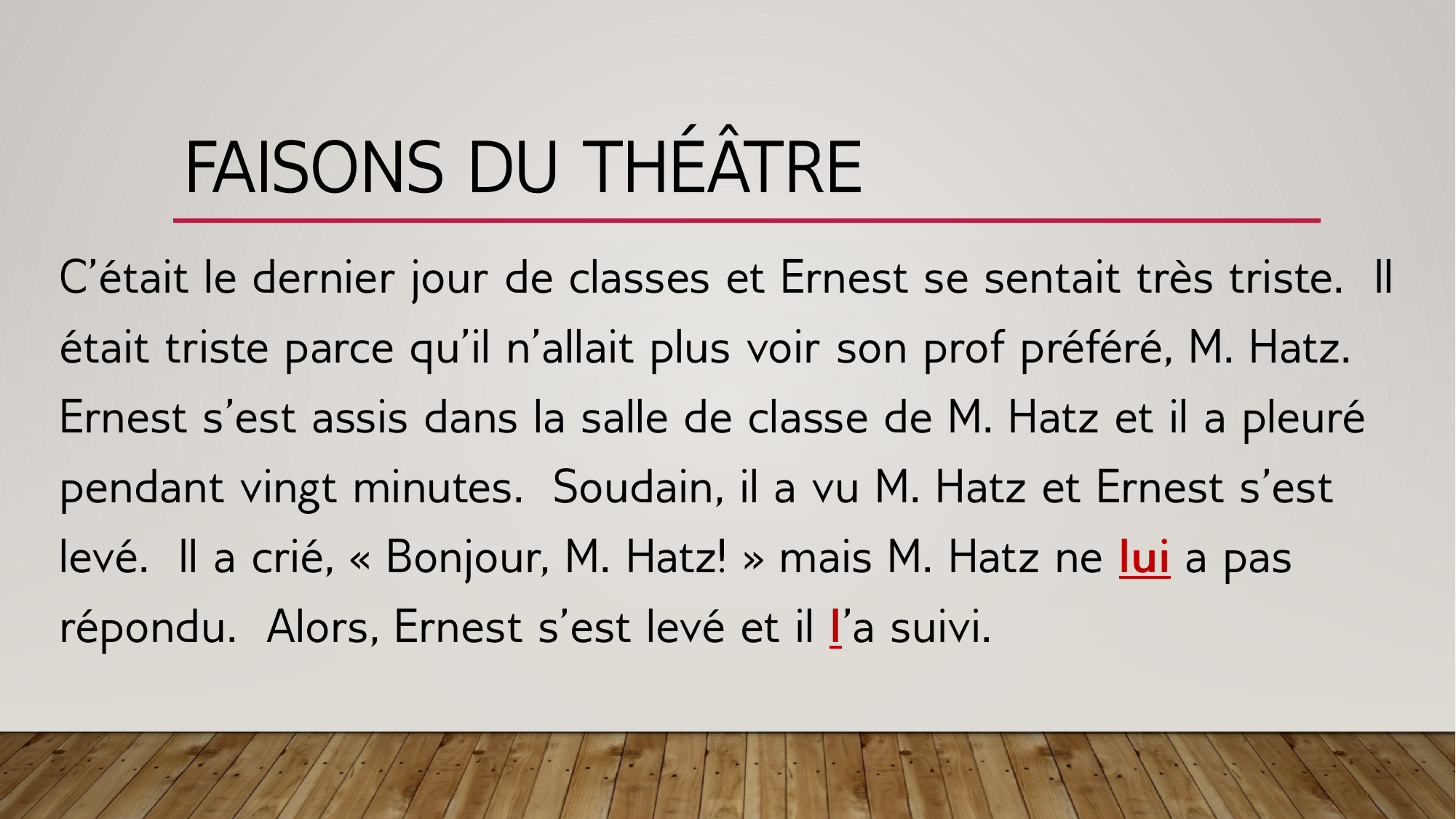

# Faisons du théâtre
C’était le dernier jour de classes et Ernest se sentait très triste.  Il était triste parce qu’il n’allait plus voir son prof préféré, M. Hatz.  Ernest s’est assis dans la salle de classe de M. Hatz et il a pleuré pendant vingt minutes.  Soudain, il a vu M. Hatz et Ernest s’est levé.  Il a crié, « Bonjour, M. Hatz! » mais M. Hatz ne lui a pas répondu.  Alors, Ernest s’est levé et il l’a suivi.